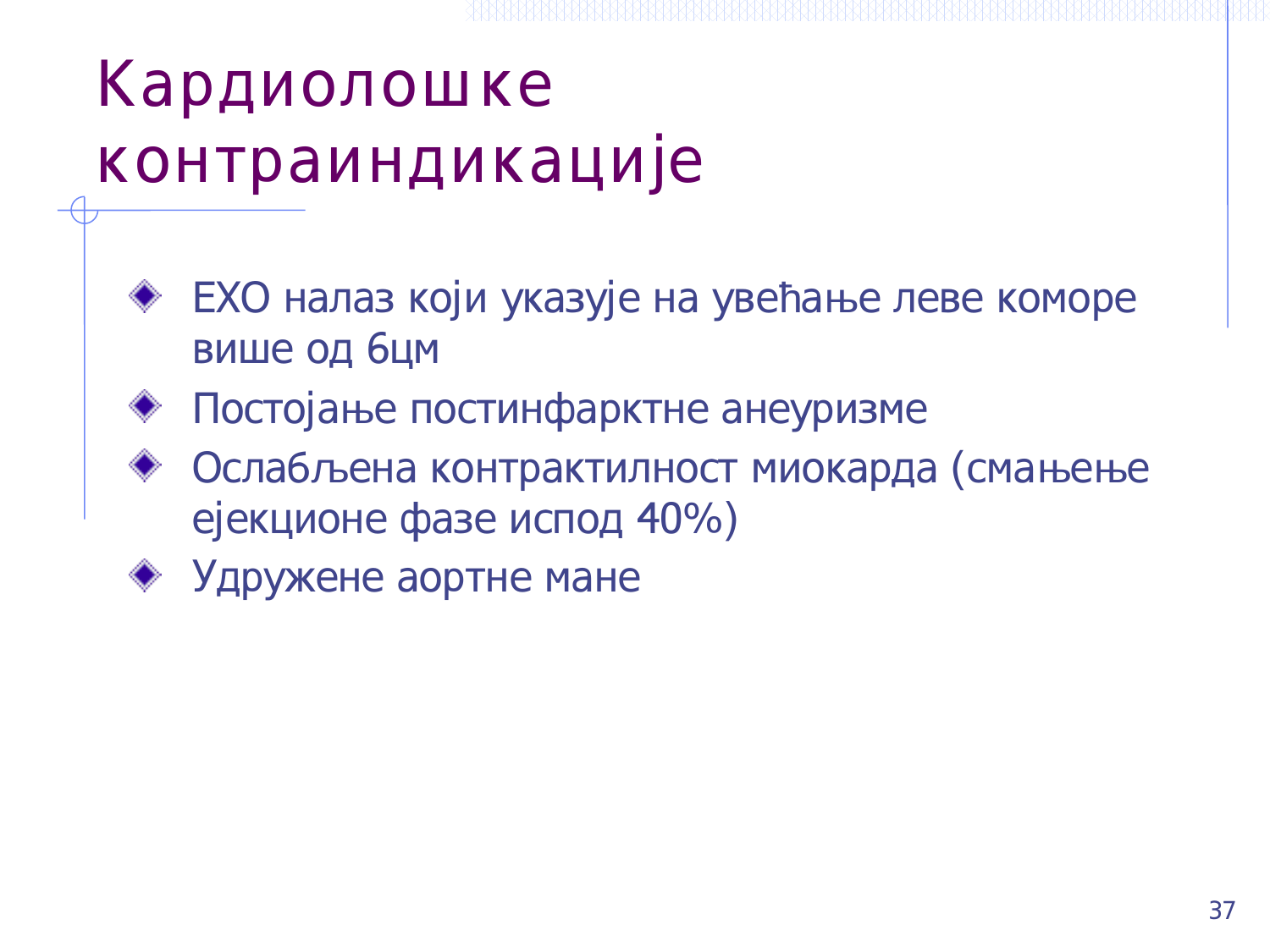

# Кардиолошке контраиндикације
ЕХО налаз који указује на увећање леве коморе више од 6цм
Постојање постинфарктне анеуризме
Ослабљена контрактилност миокарда (смањење ејекционе фазе испод 40%)
Удружене аортне мане
37